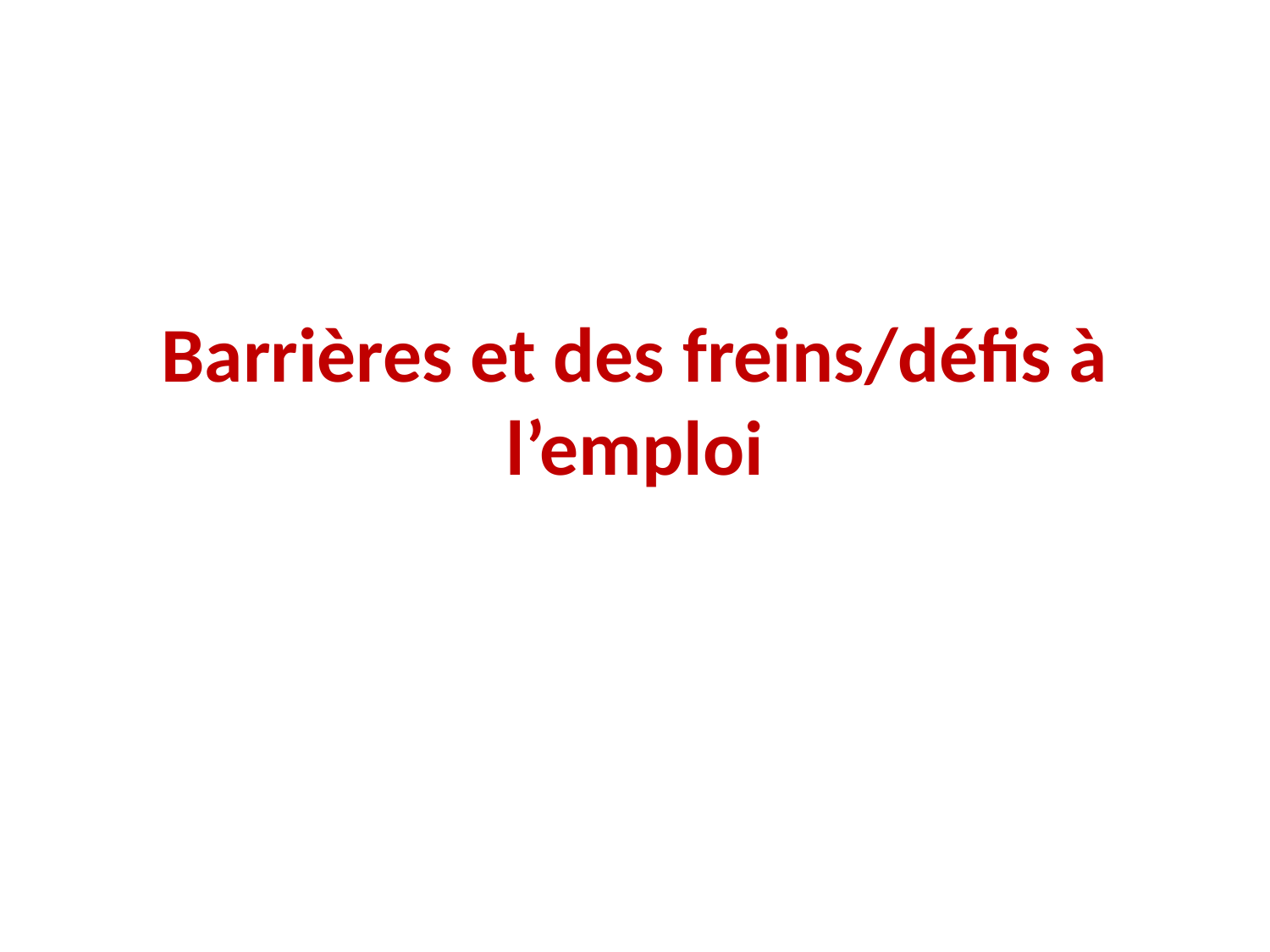

# Barrières et des freins/défis à l’emploi